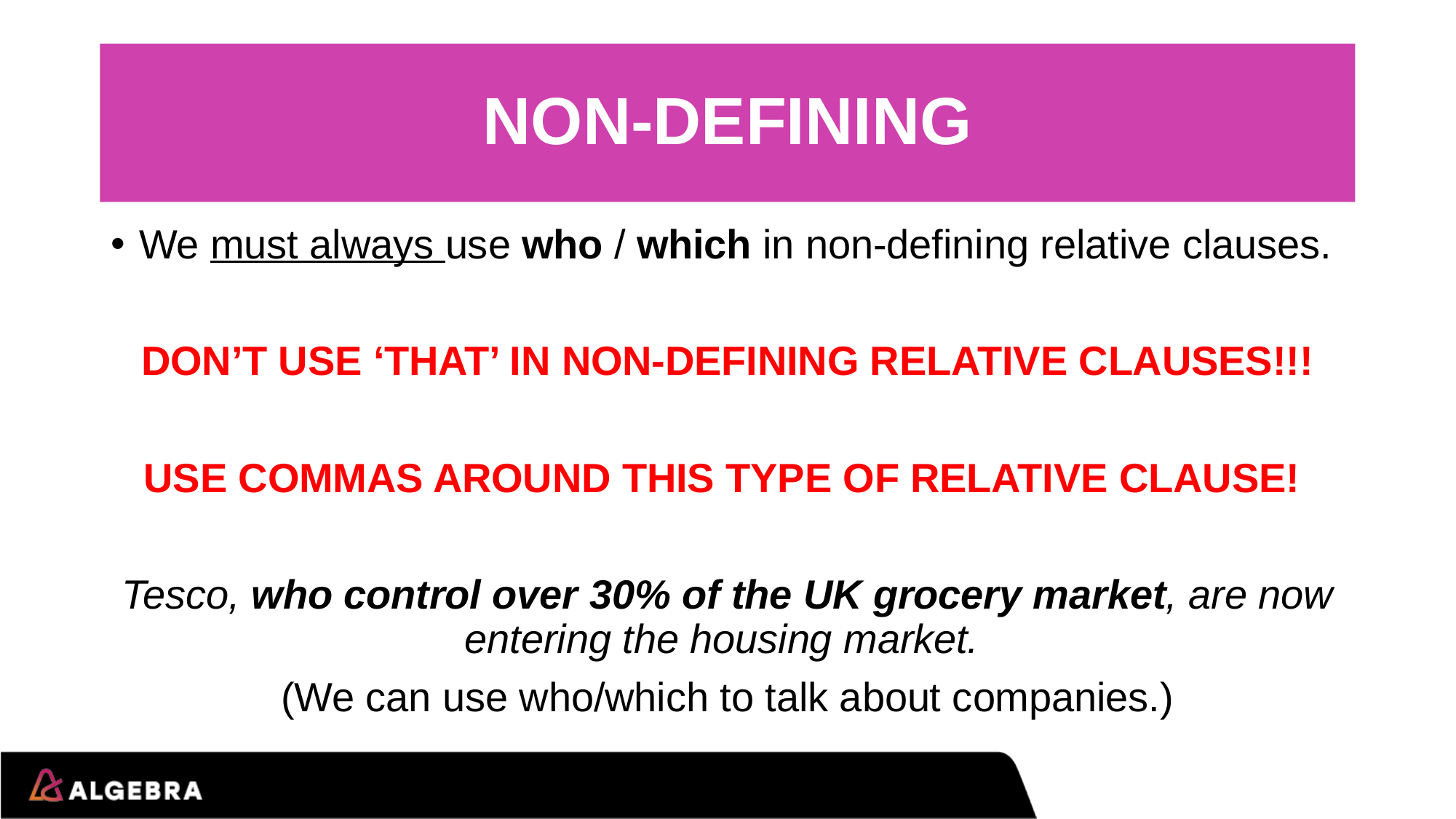

# NON-DEFINING
We must always use who / which in non-defining relative clauses.

DON’T USE ‘THAT’ IN NON-DEFINING RELATIVE CLAUSES!!!

USE COMMAS AROUND THIS TYPE OF RELATIVE CLAUSE!

Tesco, who control over 30% of the UK grocery market, are now entering the housing market.
(We can use who/which to talk about companies.)